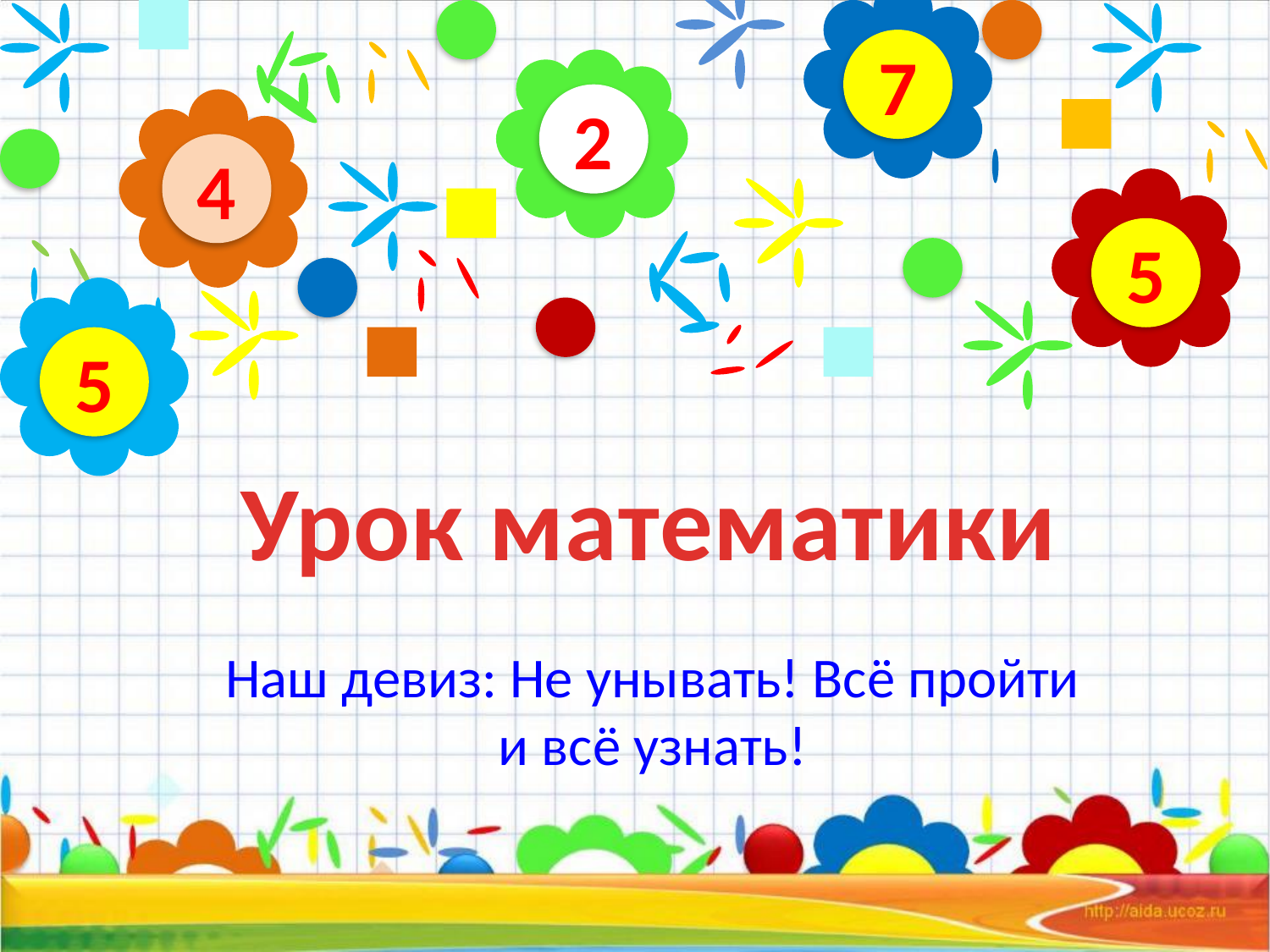

7

2

4

5

5

# Урок математики
Наш девиз: Не унывать! Всё пройти и всё узнать!